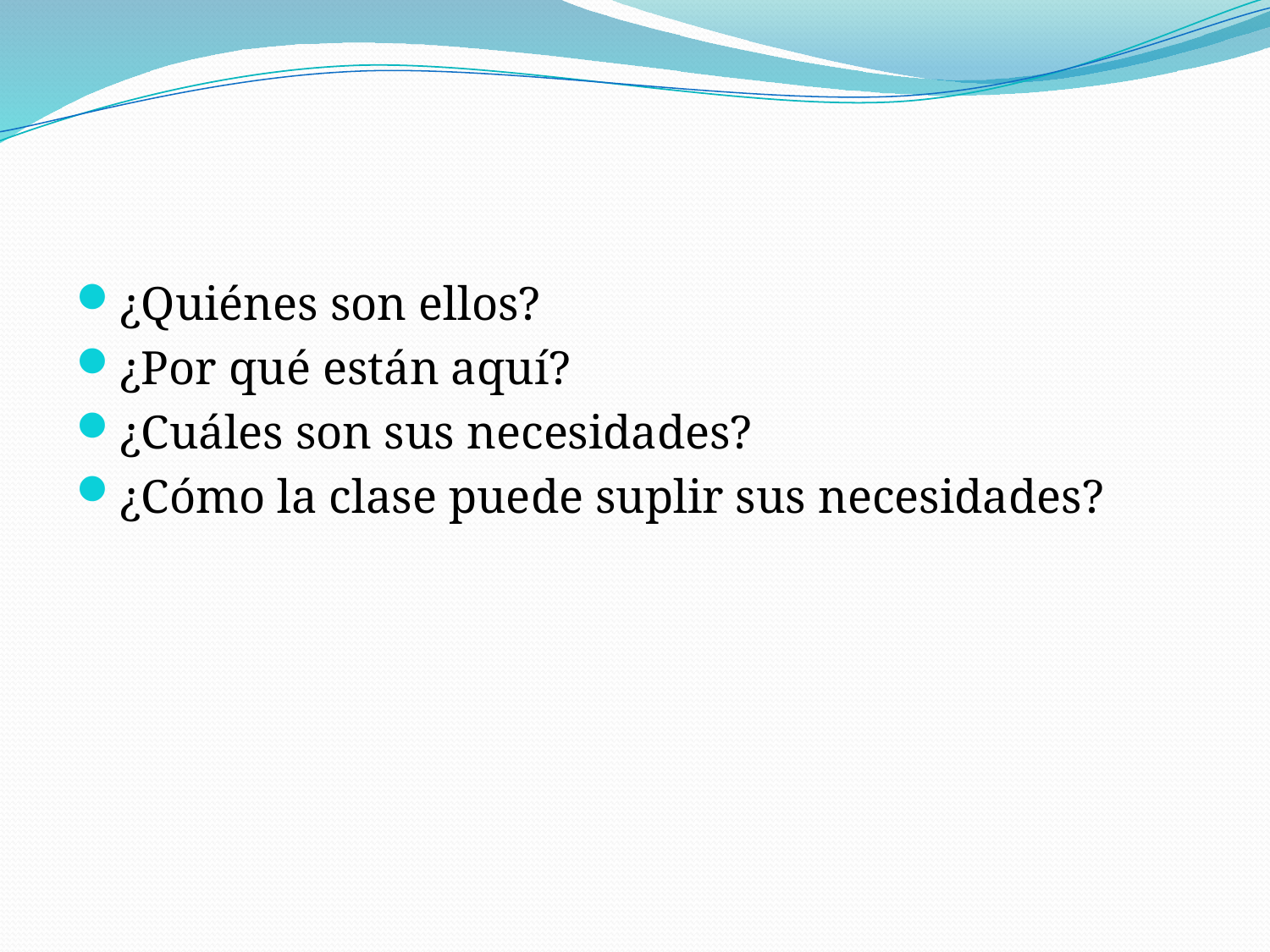

#
¿Quiénes son ellos?
¿Por qué están aquí?
¿Cuáles son sus necesidades?
¿Cómo la clase puede suplir sus necesidades?